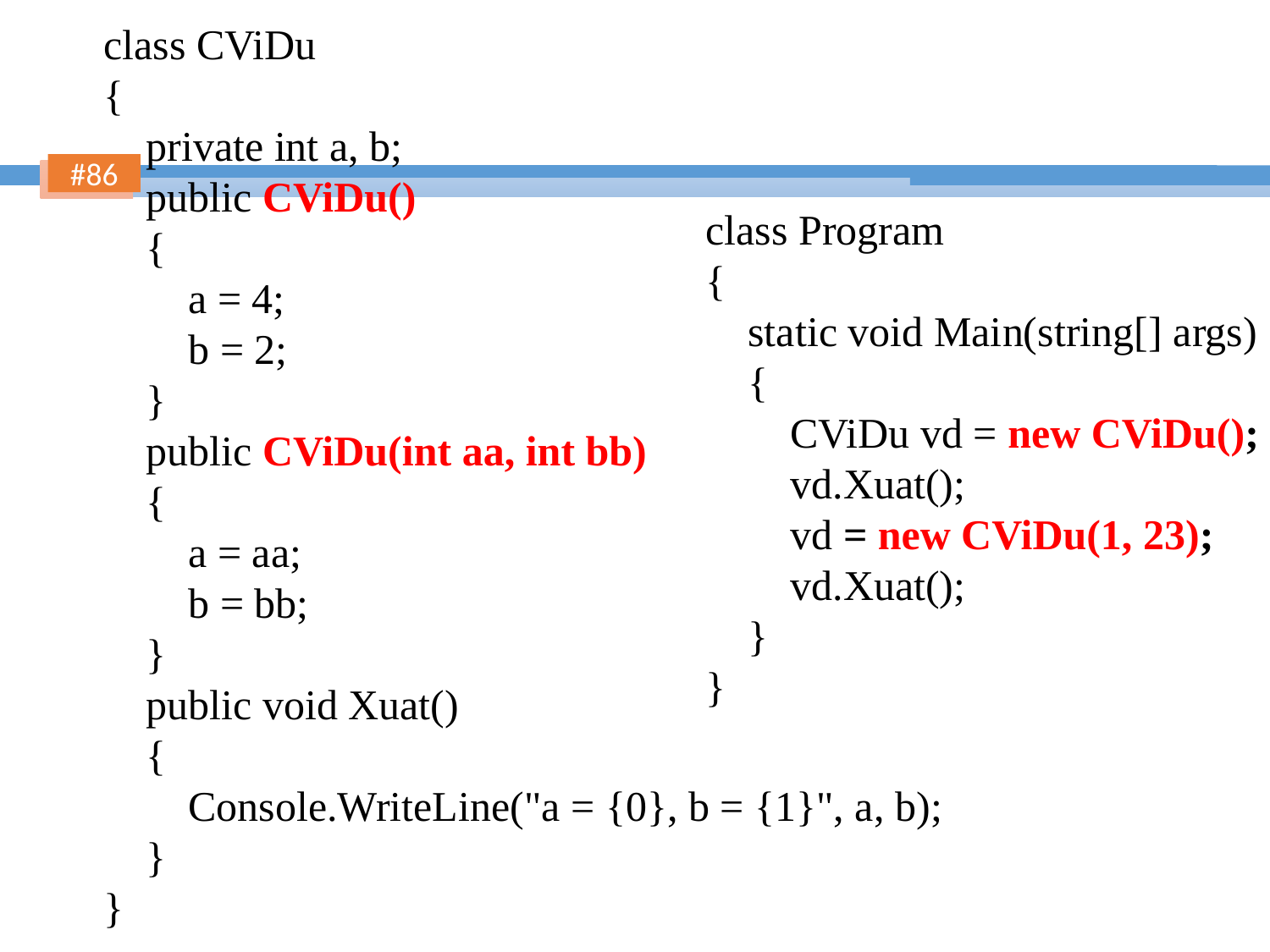

class CViDu
    {
        private int a, b;
        public CViDu()
        {
            a = 4;
            b = 2;
        }
        public CViDu(int aa, int bb)
        {
            a = aa;
            b = bb;
        }
        public void Xuat()
        {
            Console.WriteLine("a = {0}, b = {1}", a, b);
        }
    }
    class Program
    {
        static void Main(string[] args)
        {
            CViDu vd = new CViDu();
            vd.Xuat();
            vd = new CViDu(1, 23);
            vd.Xuat();
        }
    }
86